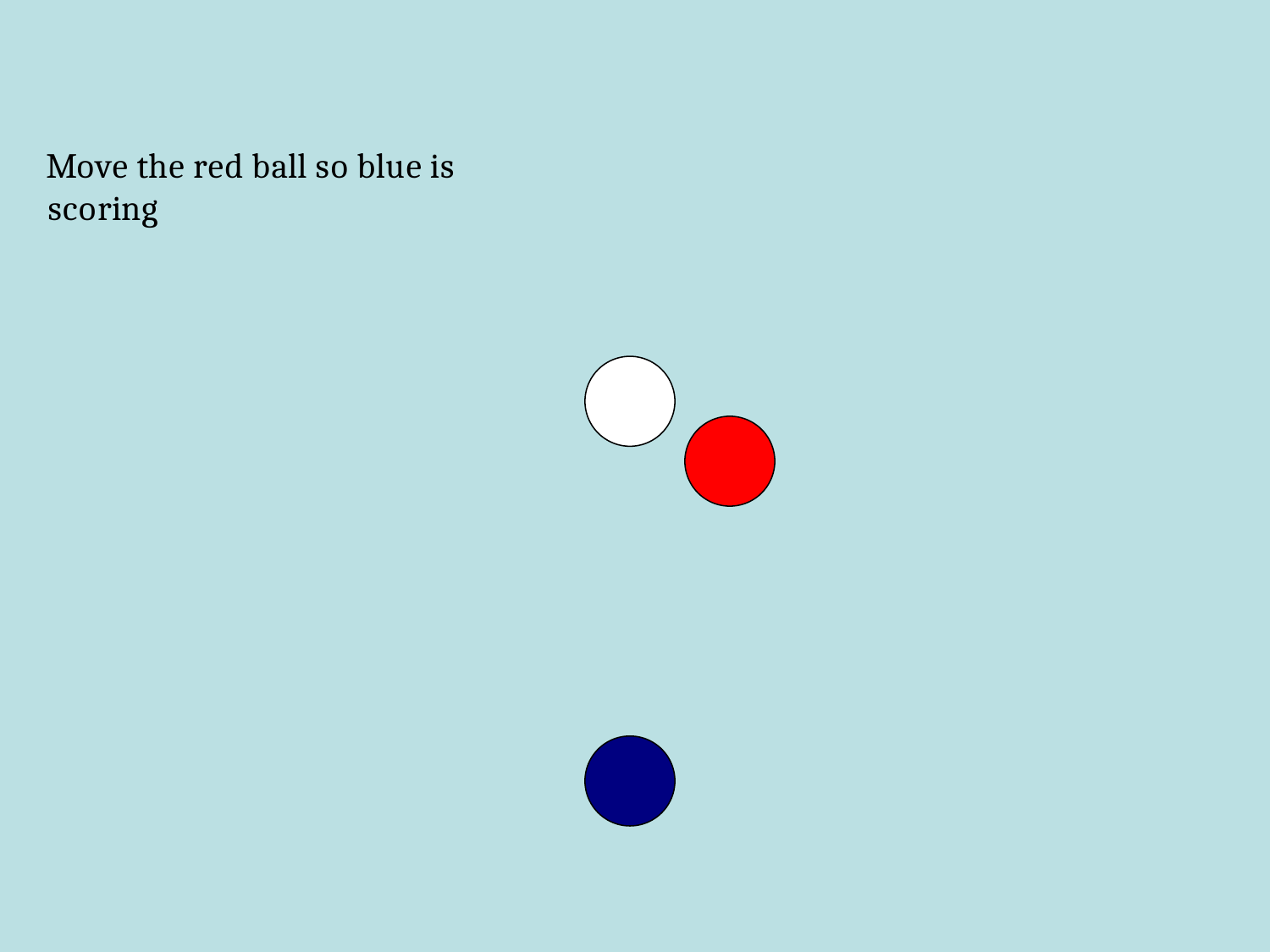

Move the red ball so blue is scoring